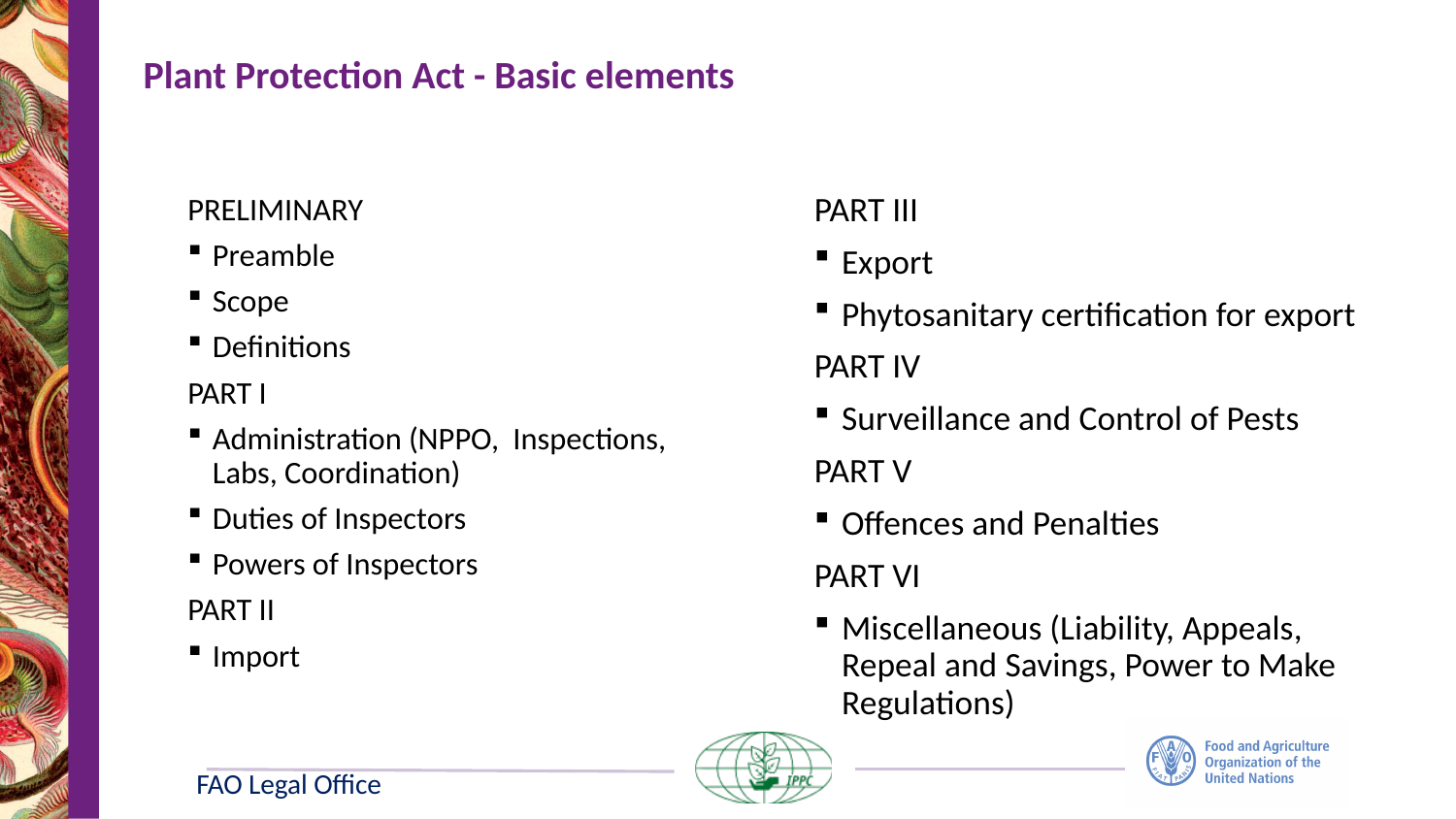

# Plant Protection Act - Basic elements
PART III
Export
Phytosanitary certification for export
PART IV
Surveillance and Control of Pests
PART V
Offences and Penalties
PART VI
Miscellaneous (Liability, Appeals, Repeal and Savings, Power to Make Regulations)
PRELIMINARY
Preamble
Scope
Definitions
PART I
Administration (NPPO,  Inspections, Labs, Coordination)
Duties of Inspectors
Powers of Inspectors
PART II
Import

FAO Legal Office